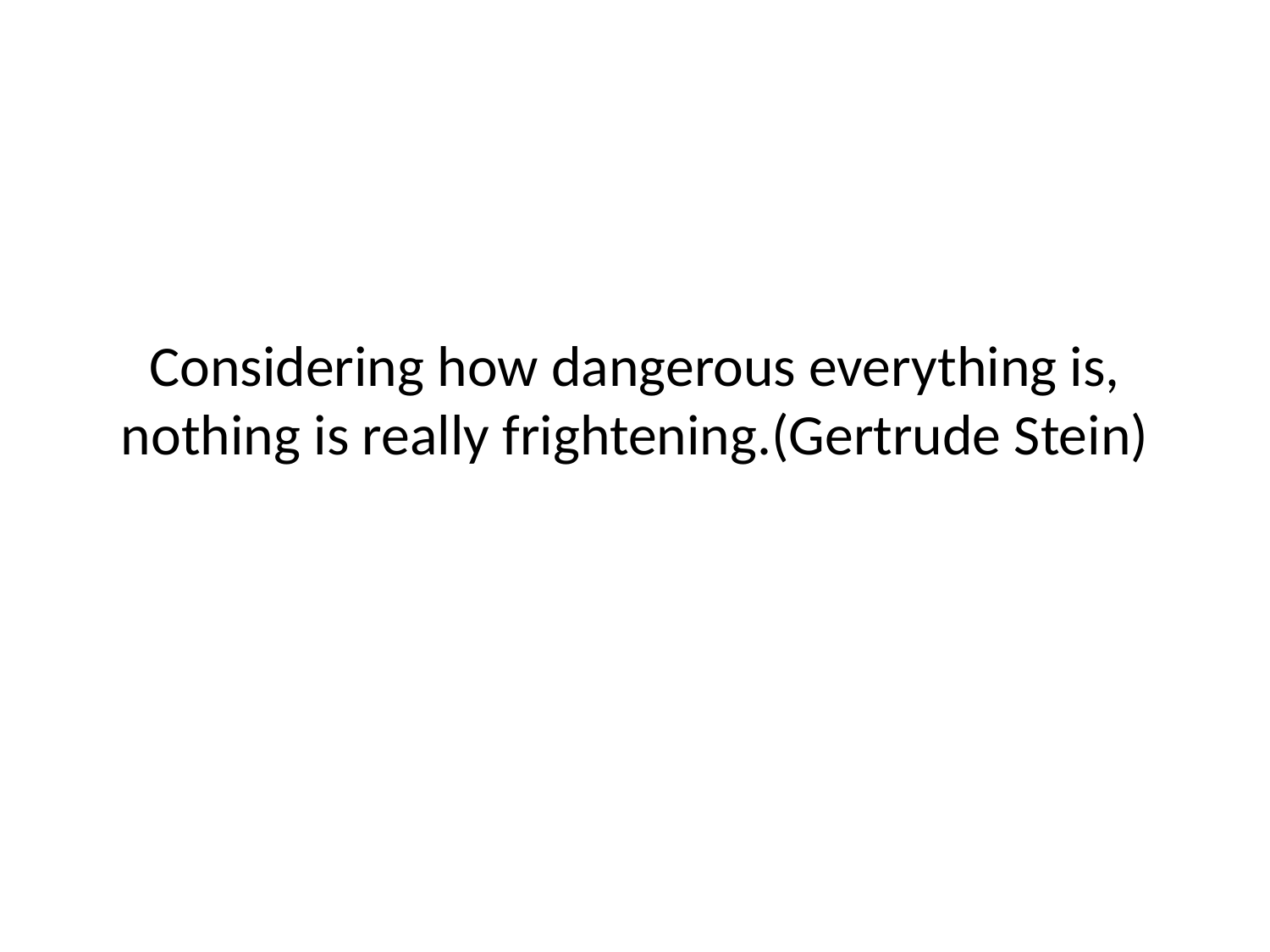

# Considering how dangerous everything is, nothing is really frightening.(Gertrude Stein)